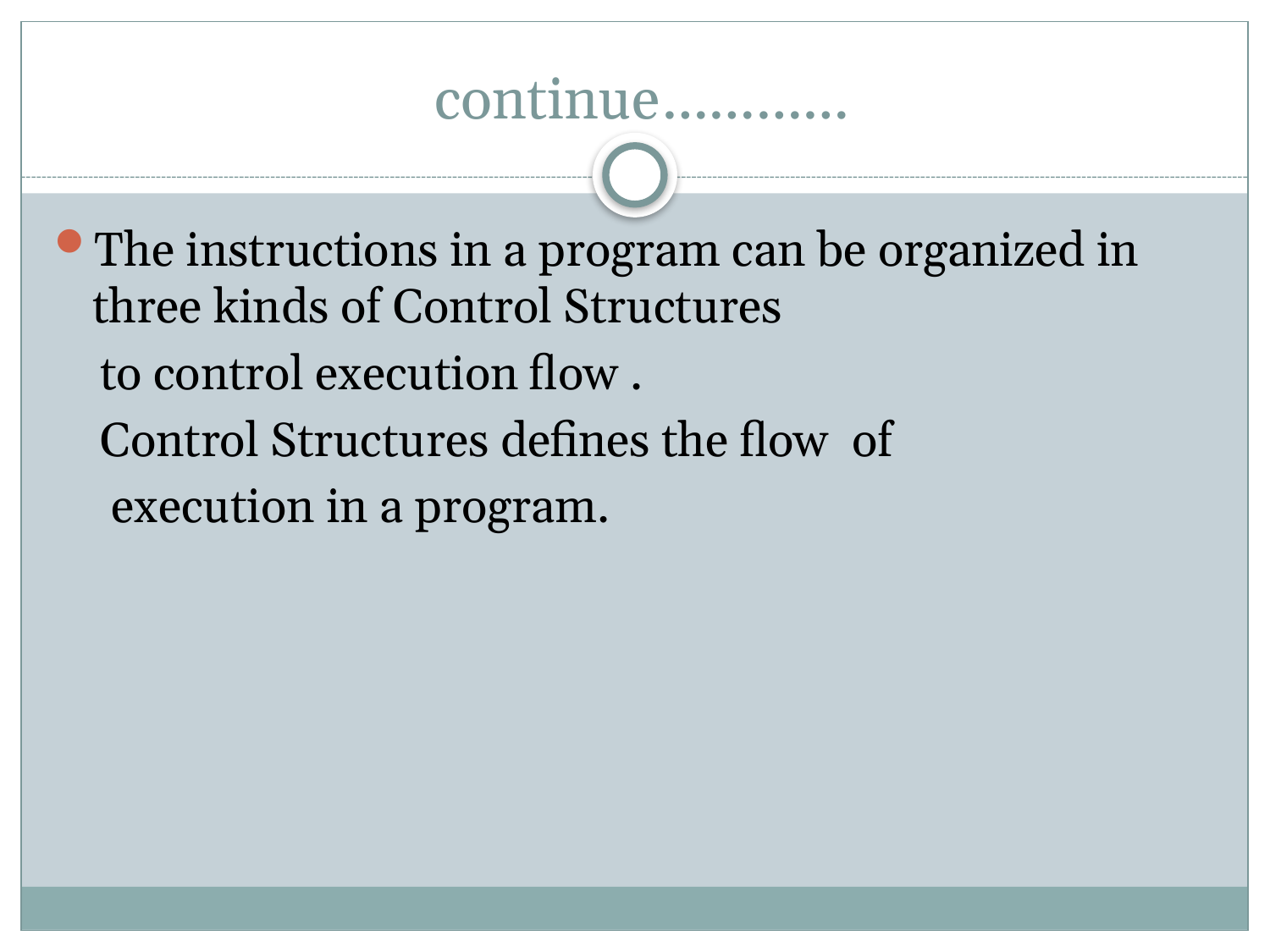

# continue…………
The instructions in a program can be organized in three kinds of Control Structures
    to control execution flow .
    Control Structures defines the flow  of
     execution in a program.